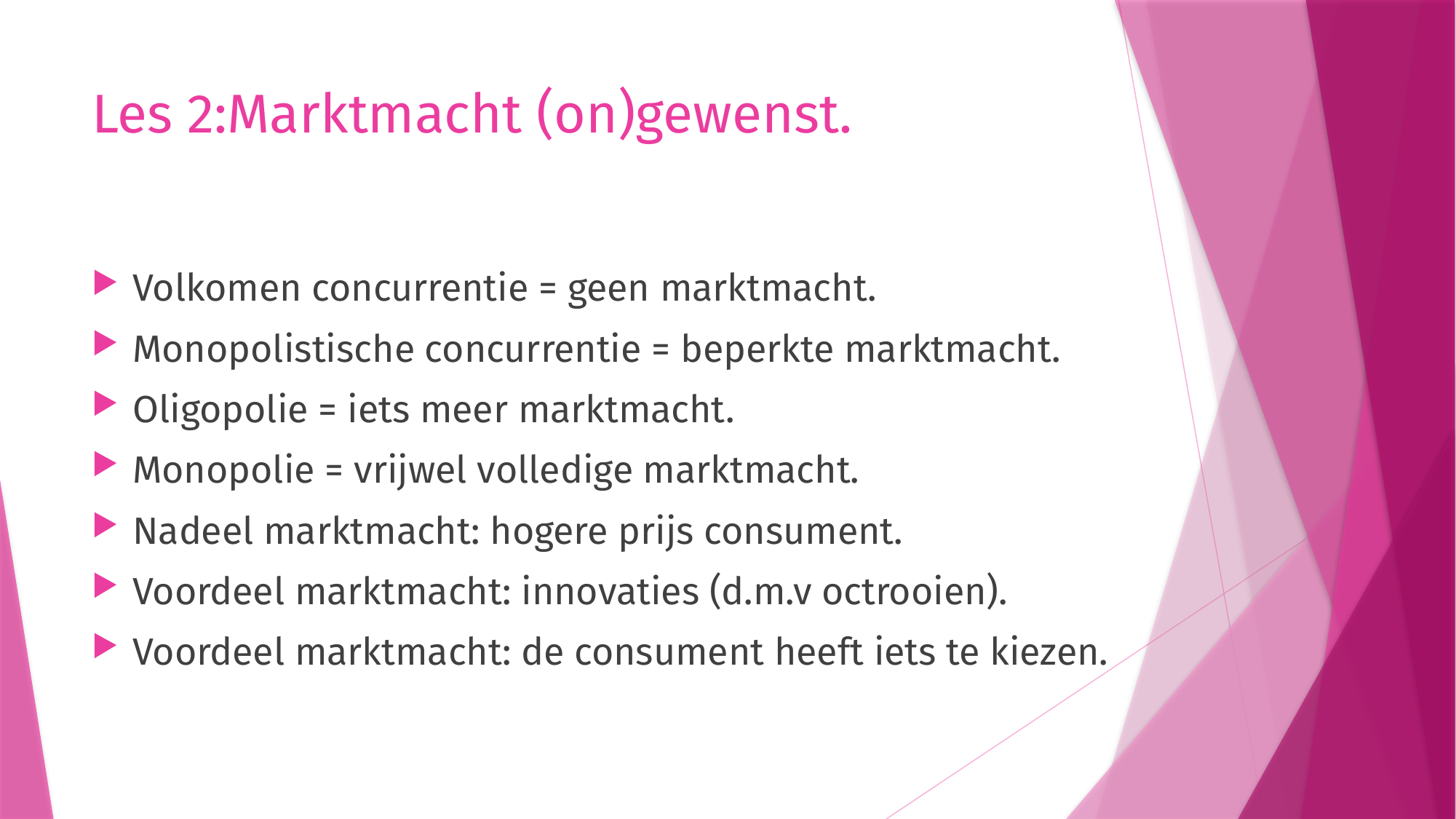

# Les 2:Marktmacht (on)gewenst.
Volkomen concurrentie = geen marktmacht.
Monopolistische concurrentie = beperkte marktmacht.
Oligopolie = iets meer marktmacht.
Monopolie = vrijwel volledige marktmacht.
Nadeel marktmacht: hogere prijs consument.
Voordeel marktmacht: innovaties (d.m.v octrooien).
Voordeel marktmacht: de consument heeft iets te kiezen.